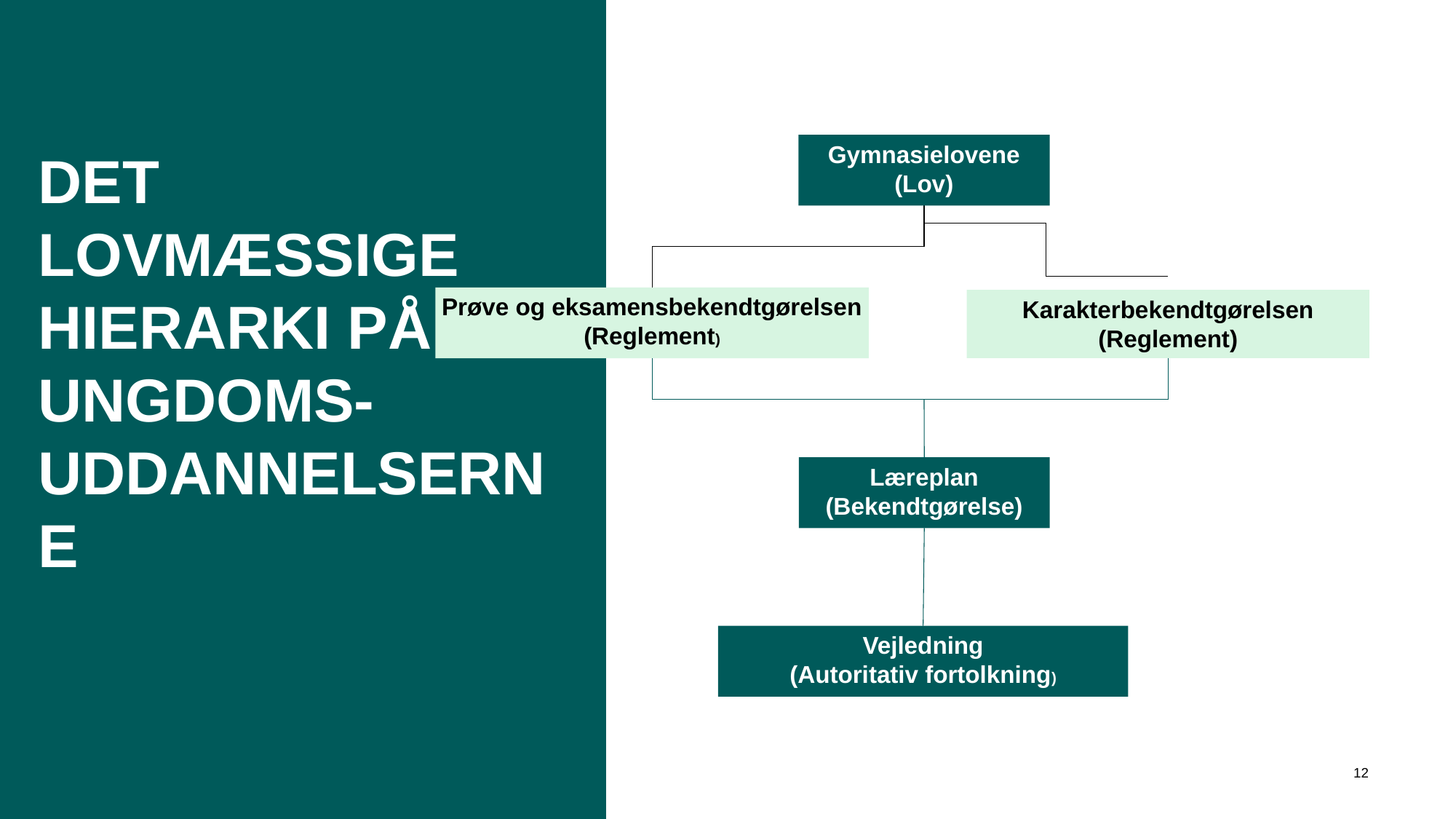

Gymnasielovene
(Lov)
Prøve og eksamensbekendtgørelsen
(Reglement)
Karakterbekendtgørelsen
(Reglement)
Læreplan
(Bekendtgørelse)
Vejledning
(Autoritativ fortolkning)
DET LOVMÆSSIGE HIERARKI PÅ UNGDOMS-
UDDANNELSERNE

12